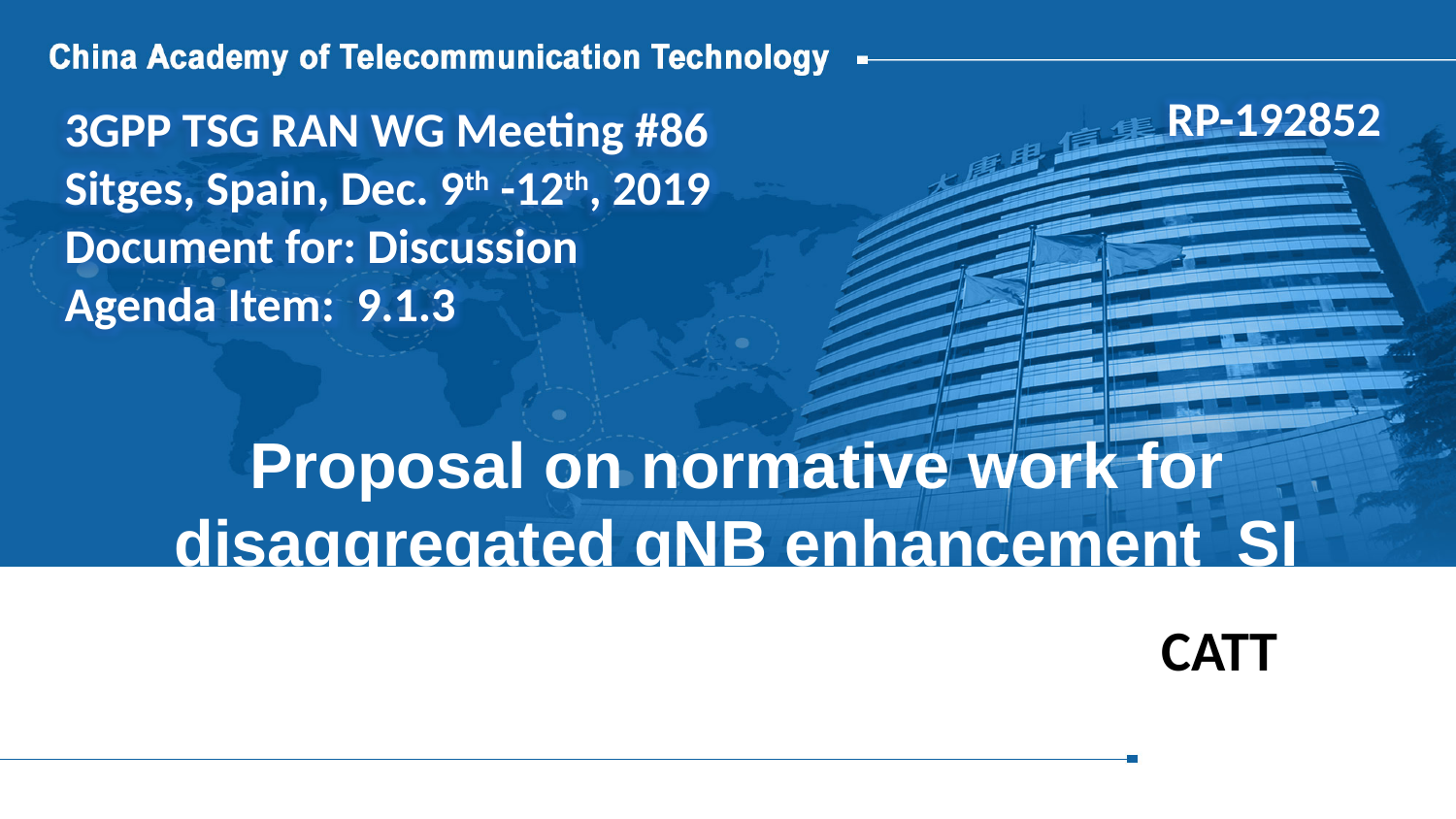

RP-192852
3GPP TSG RAN WG Meeting #86
Sitges, Spain, Dec. 9th -12th, 2019
Document for: Discussion
Agenda Item:  9.1.3

# Proposal on normative work for disaggregated gNB enhancement  SI
CATT